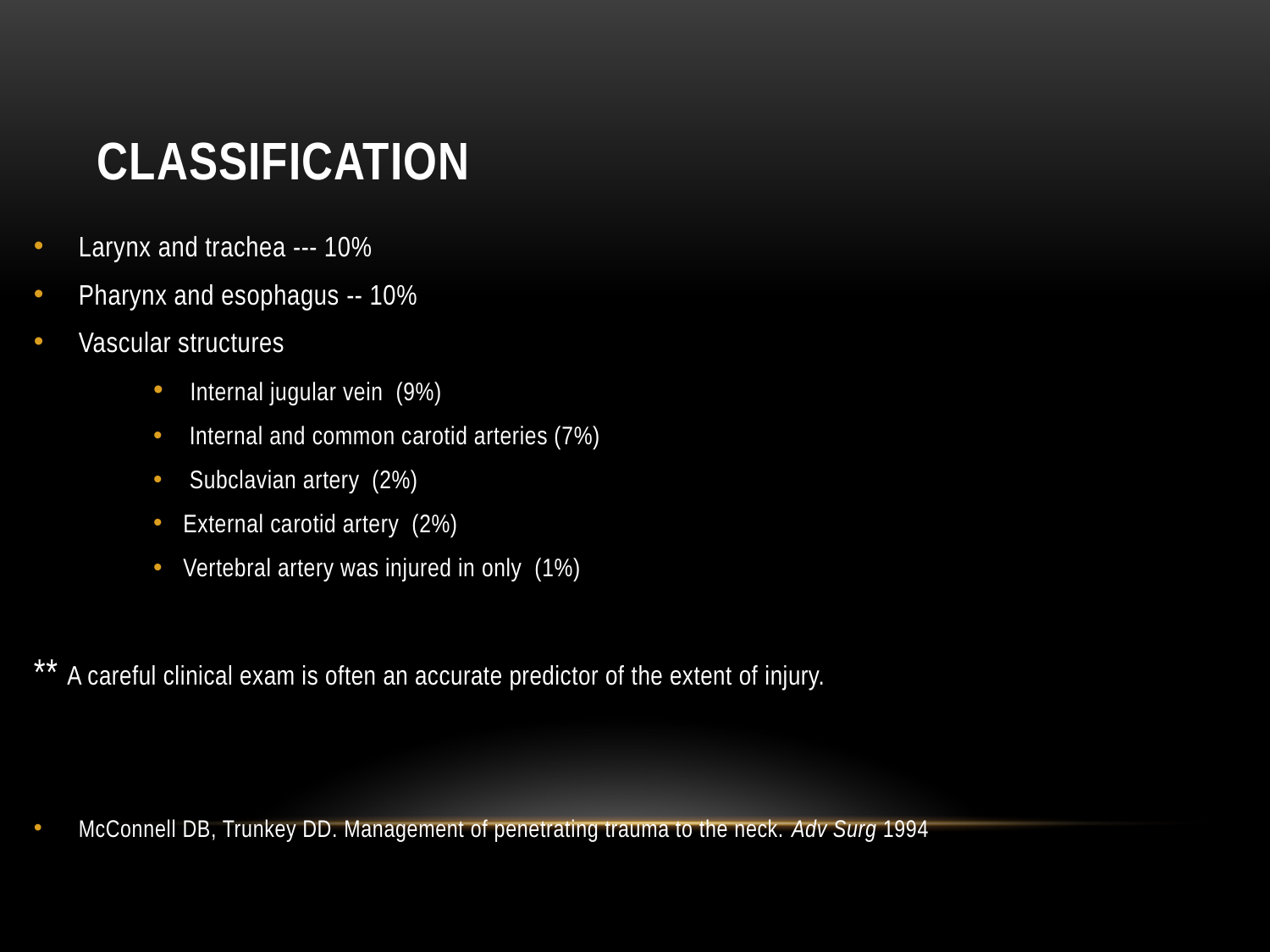

# Classification
Larynx and trachea --- 10%
Pharynx and esophagus -- 10%
Vascular structures
 Internal jugular vein  (9%)
 Internal and common carotid arteries (7%)
 Subclavian artery  (2%)
External carotid artery  (2%)
Vertebral artery was injured in only  (1%)

** A careful clinical exam is often an accurate predictor of the extent of injury.

McConnell DB, Trunkey DD. Management of penetrating trauma to the neck. Adv Surg 1994